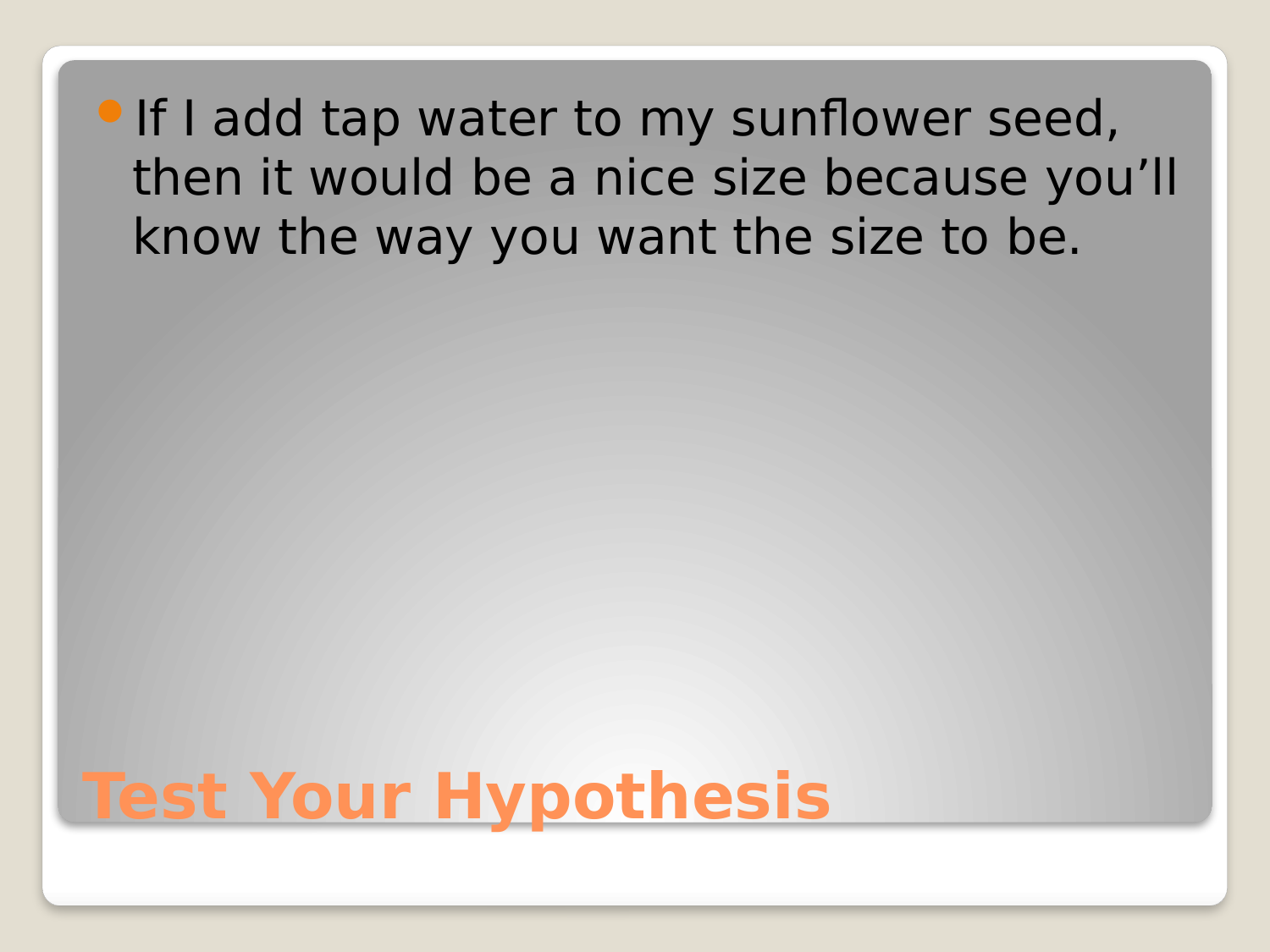

If I add tap water to my sunflower seed, then it would be a nice size because you’ll know the way you want the size to be.
# Test Your Hypothesis